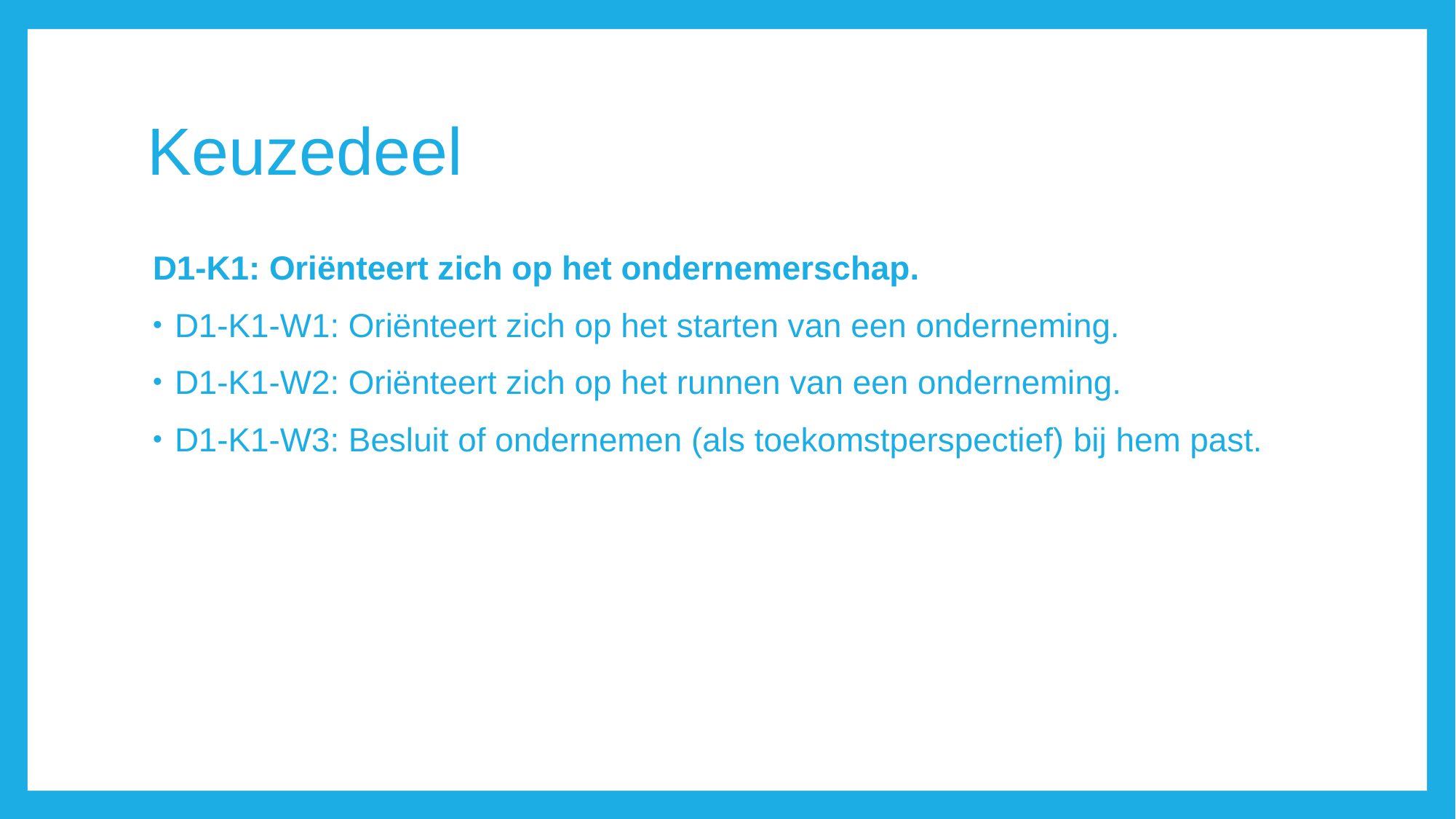

# Keuzedeel
D1-K1: Oriënteert zich op het ondernemerschap.
D1-K1-W1: Oriënteert zich op het starten van een onderneming.
D1-K1-W2: Oriënteert zich op het runnen van een onderneming.
D1-K1-W3: Besluit of ondernemen (als toekomstperspectief) bij hem past.